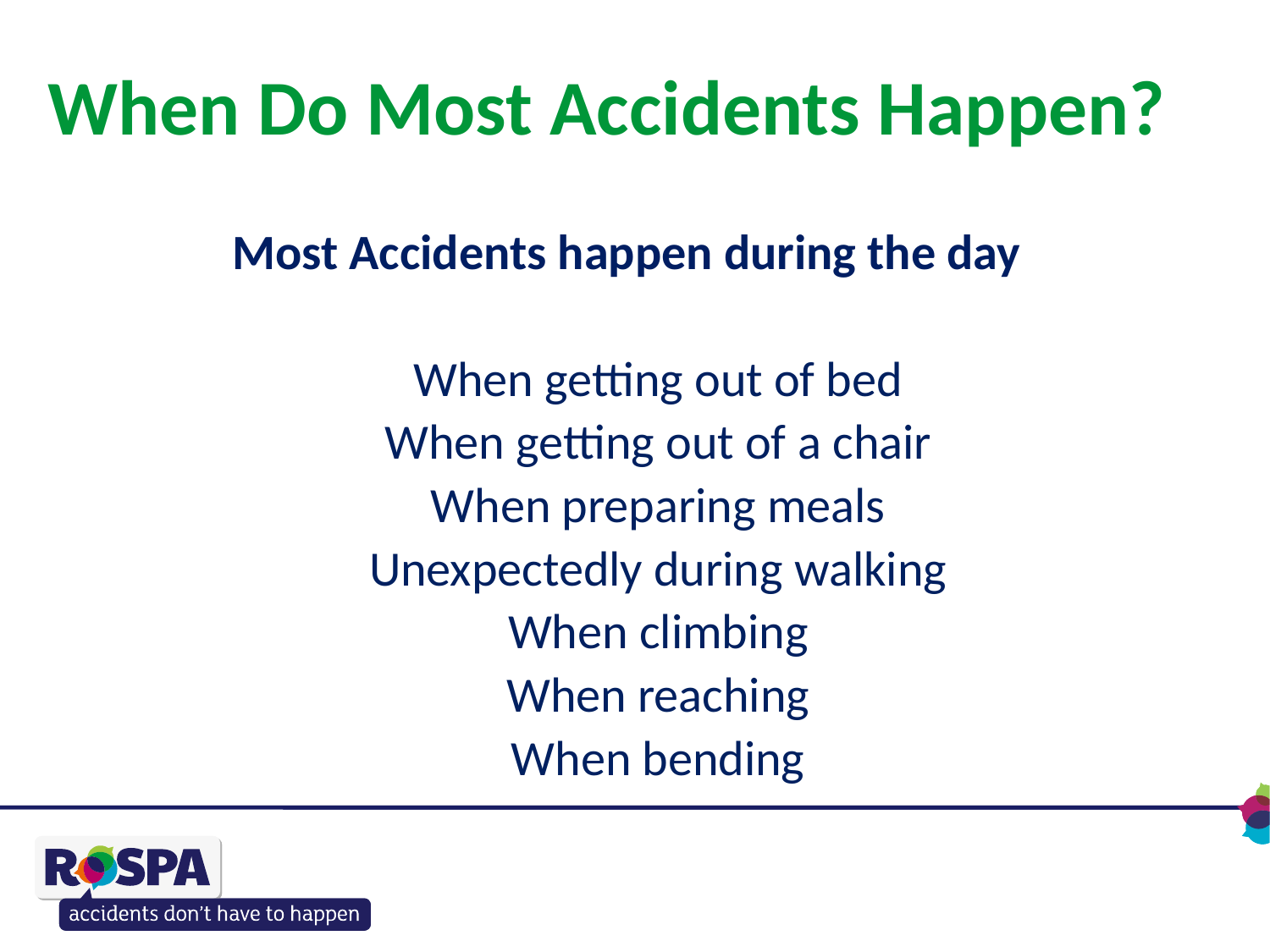

# When Do Most Accidents Happen?

Most Accidents happen during the day

When getting out of bed
When getting out of a chair
When preparing meals
Unexpectedly during walking
When climbing
When reaching
When bending